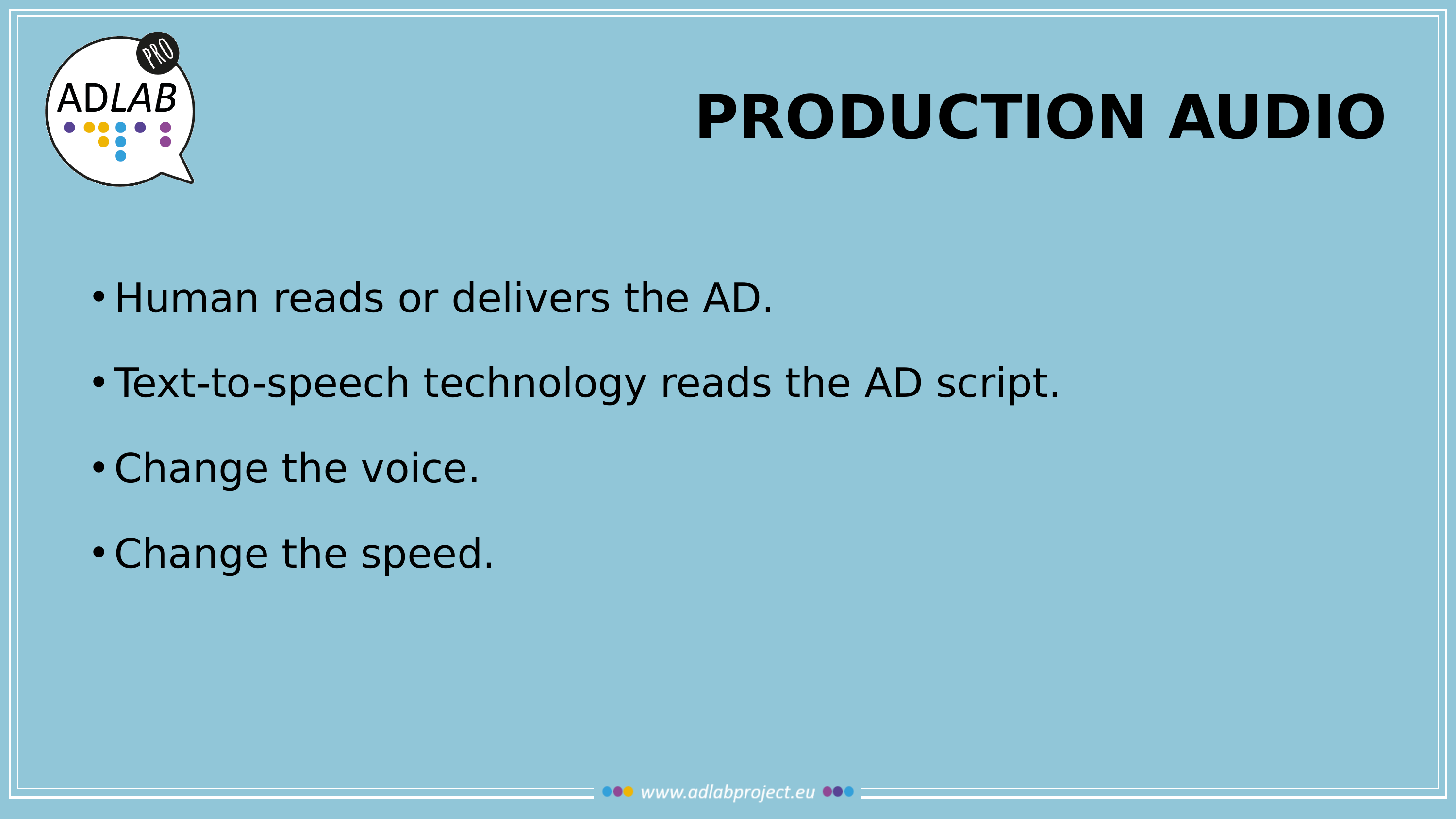

# Production audio
Human reads or delivers the AD.
Text-to-speech technology reads the AD script.
Change the voice.
Change the speed.